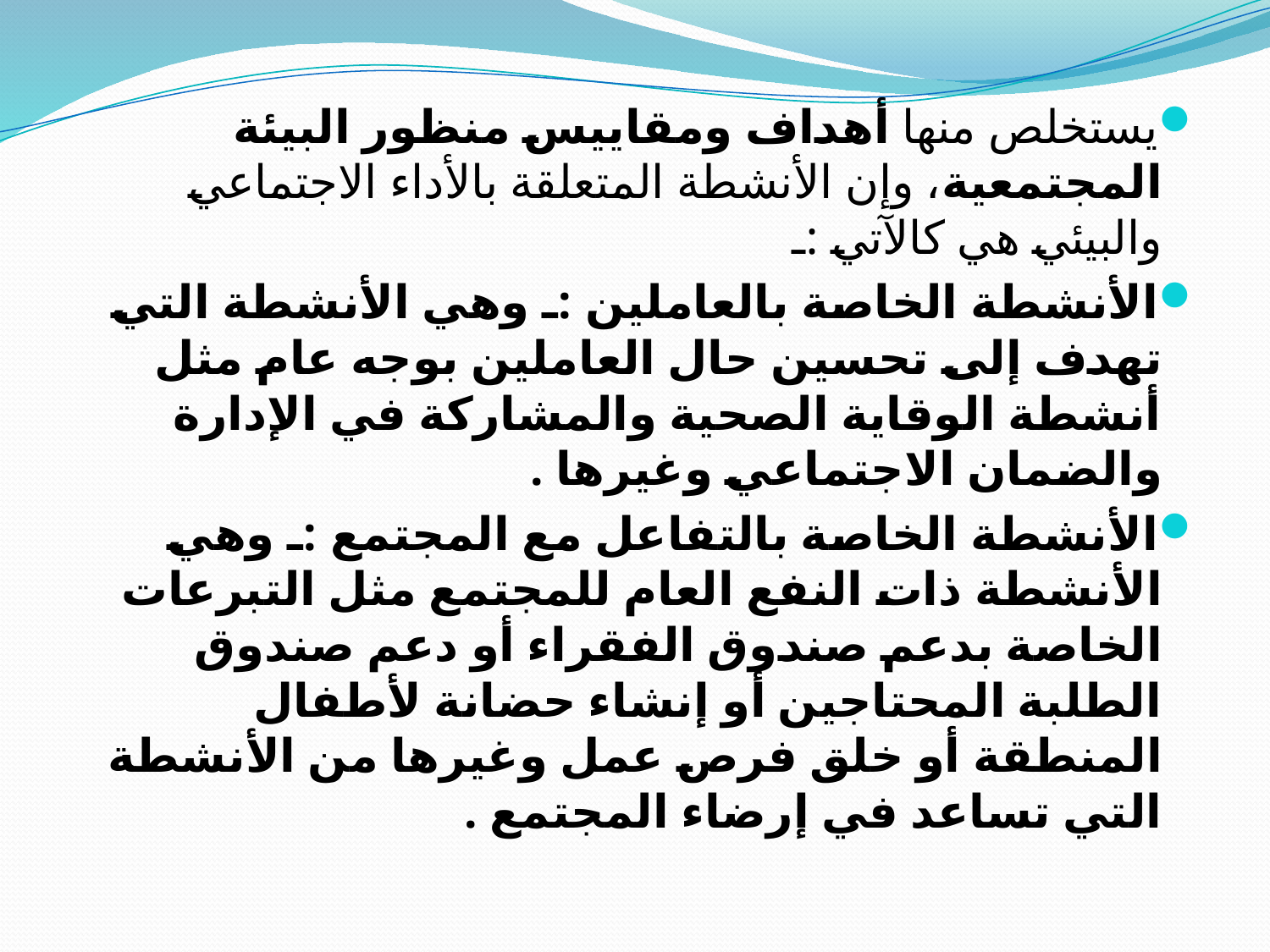

يستخلص منها أهداف ومقاييس منظور البيئة المجتمعية، وإن الأنشطة المتعلقة بالأداء الاجتماعي والبيئي هي كالآتي :ـ
الأنشطة الخاصة بالعاملين :ـ وهي الأنشطة التي تهدف إلى تحسين حال العاملين بوجه عام مثل أنشطة الوقاية الصحية والمشاركة في الإدارة والضمان الاجتماعي وغيرها .
الأنشطة الخاصة بالتفاعل مع المجتمع :ـ وهي الأنشطة ذات النفع العام للمجتمع مثل التبرعات الخاصة بدعم صندوق الفقراء أو دعم صندوق الطلبة المحتاجين أو إنشاء حضانة لأطفال المنطقة أو خلق فرص عمل وغيرها من الأنشطة التي تساعد في إرضاء المجتمع .
#